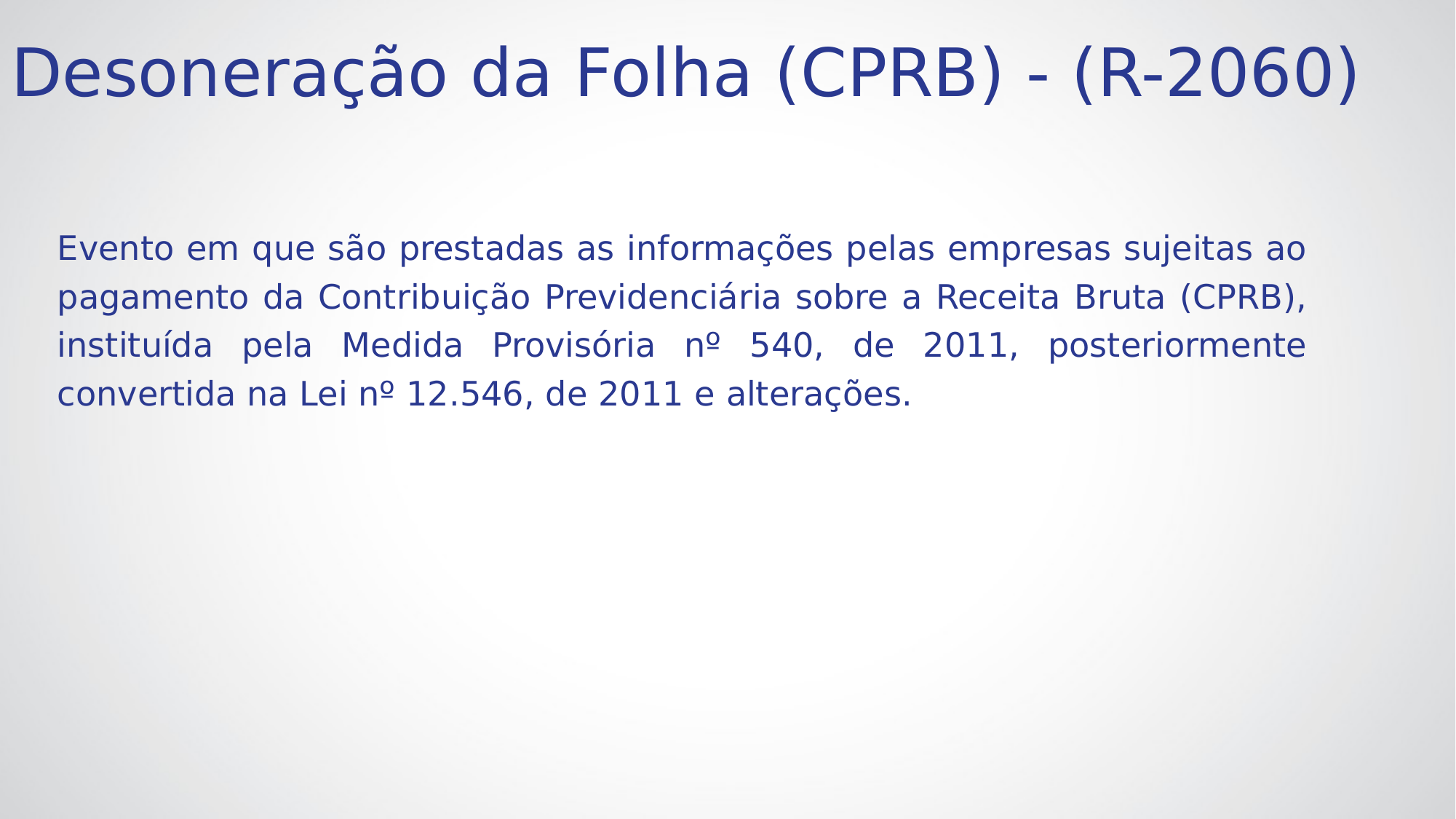

Desoneração da Folha (CPRB) - (R-2060)
Evento em que são prestadas as informações pelas empresas sujeitas ao pagamento da Contribuição Previdenciária sobre a Receita Bruta (CPRB), instituída pela Medida Provisória nº 540, de 2011, posteriormente convertida na Lei nº 12.546, de 2011 e alterações.